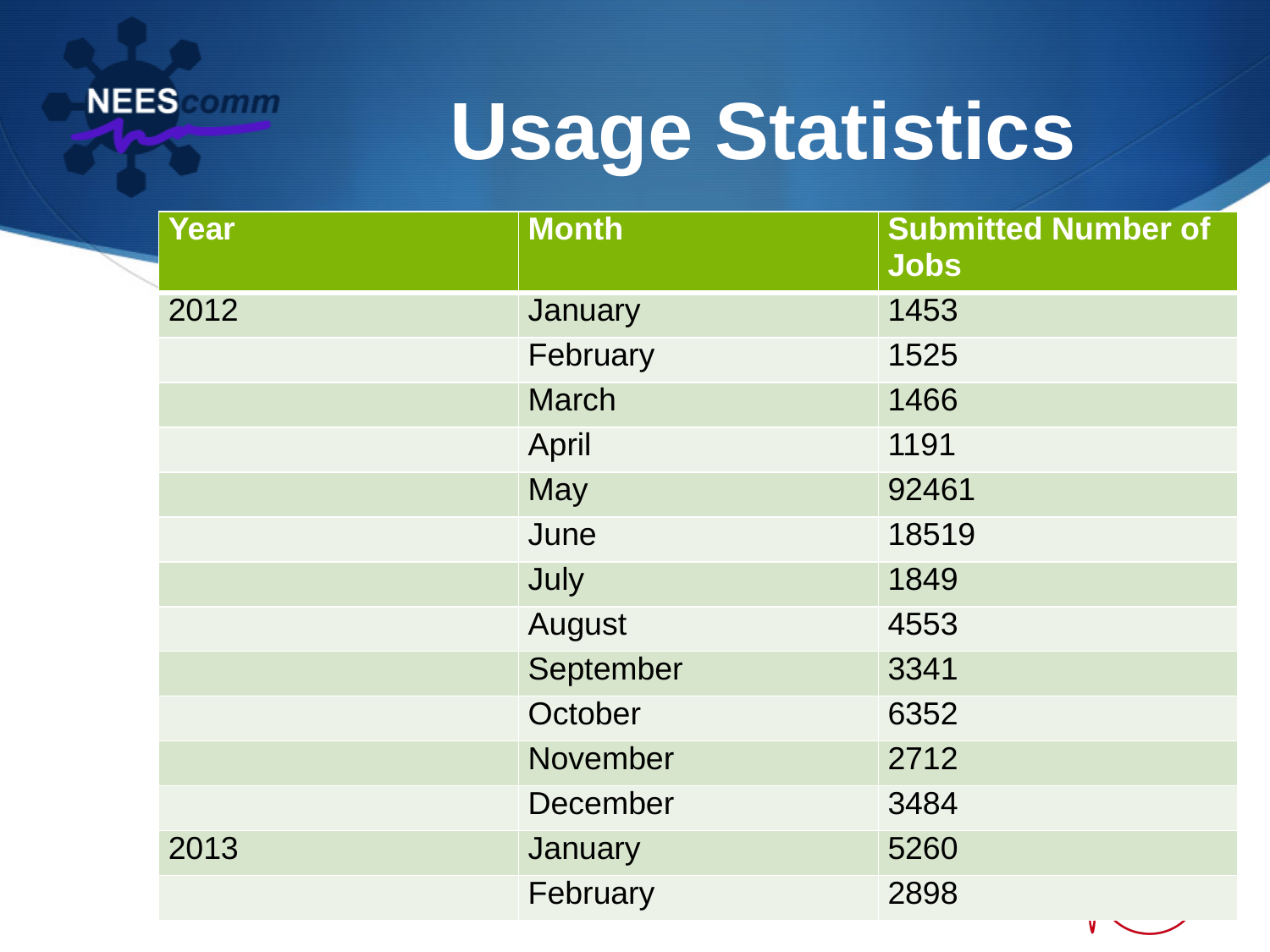

# Usage Statistics
| Year | Month | Submitted Number of Jobs |
| --- | --- | --- |
| 2012 | January | 1453 |
|  | February | 1525 |
|  | March | 1466 |
|  | April | 1191 |
|  | May | 92461 |
|  | June | 18519 |
|  | July | 1849 |
|  | August | 4553 |
|  | September | 3341 |
|  | October | 6352 |
|  | November | 2712 |
|  | December | 3484 |
| 2013 | January | 5260 |
|  | February | 2898 |